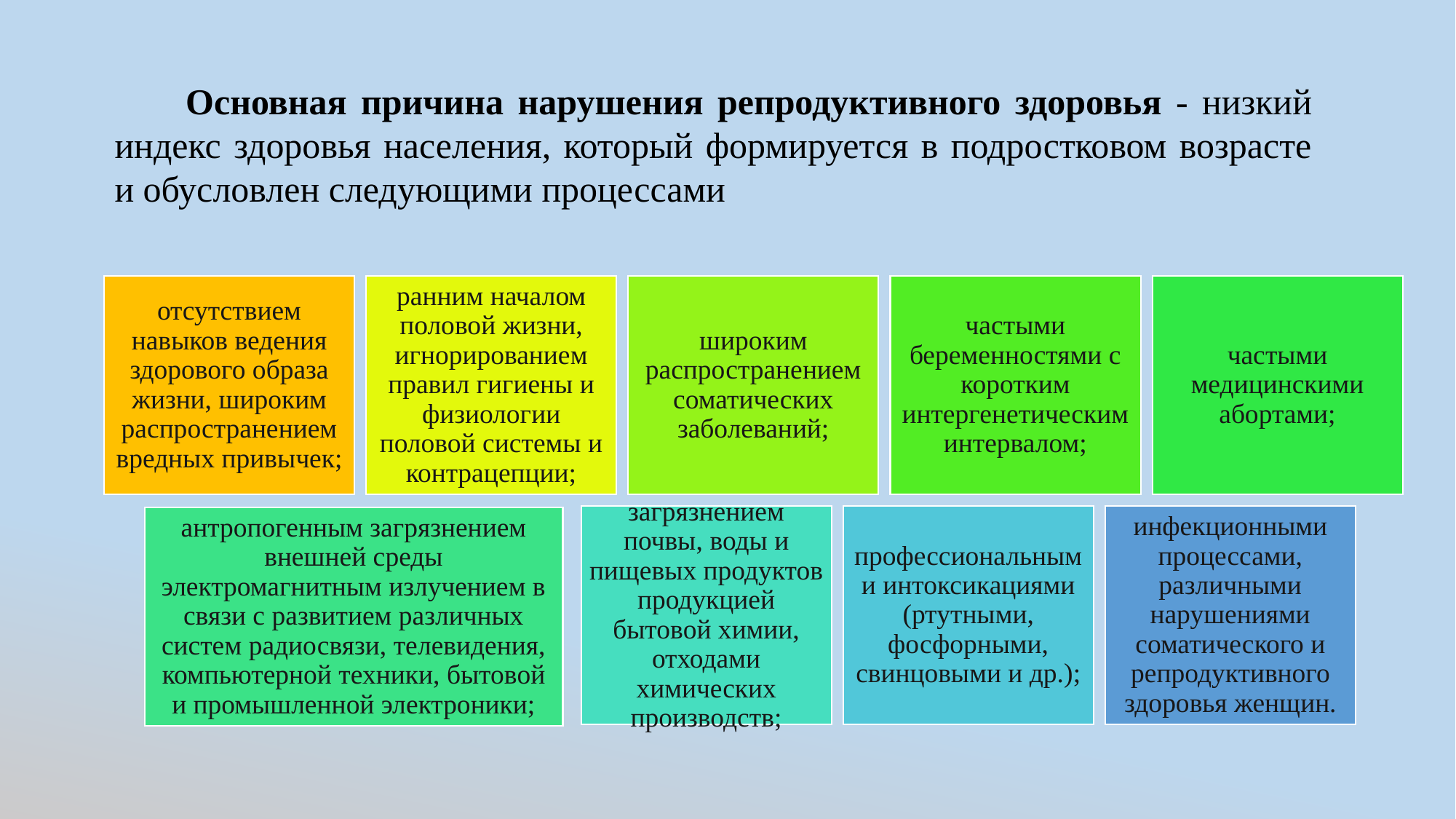

Основная причина нарушения репродуктивного здоровья - низкий индекс здоровья населения, который формируется в подростковом возрасте и обусловлен следующими процессами
отсутствием навыков ведения здорового образа жизни, широким распространением вредных привычек;
ранним началом половой жизни, игнорированием правил гигиены и физиологии половой системы и контрацепции;
широким распространением соматических заболеваний;
частыми беременностями с коротким интергенетическим интервалом;
частыми медицинскими абортами;
антропогенным загрязнением внешней среды электромагнитным излучением в связи с развитием различных систем радиосвязи, телевидения, компьютерной техники, бытовой и промышленной электроники;
загрязнением почвы, воды и пищевых продуктов продукцией бытовой химии, отходами химических производств;
профессиональными интоксикациями (ртутными, фосфорными, свинцовыми и др.);
инфекционными процессами, различными нарушениями соматического и репродуктивного здоровья женщин.